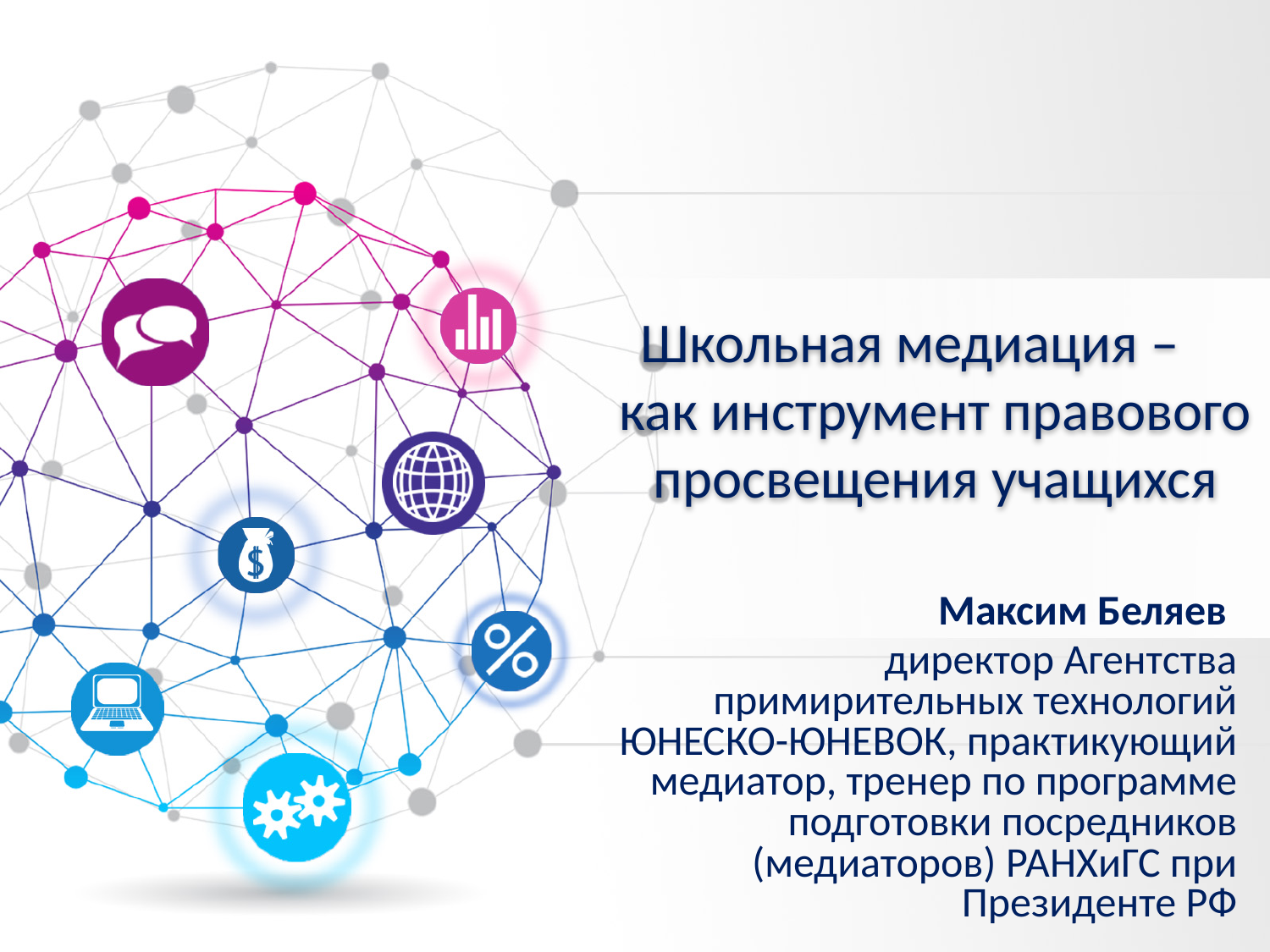

# Школьная медиация –     как инструмент правового просвещения учащихся
Максим Беляев
директор Агентства примирительных технологий ЮНЕСКО-ЮНЕВОК, практикующий медиатор, тренер по программе подготовки посредников (медиаторов) РАНХиГС при Президенте РФ